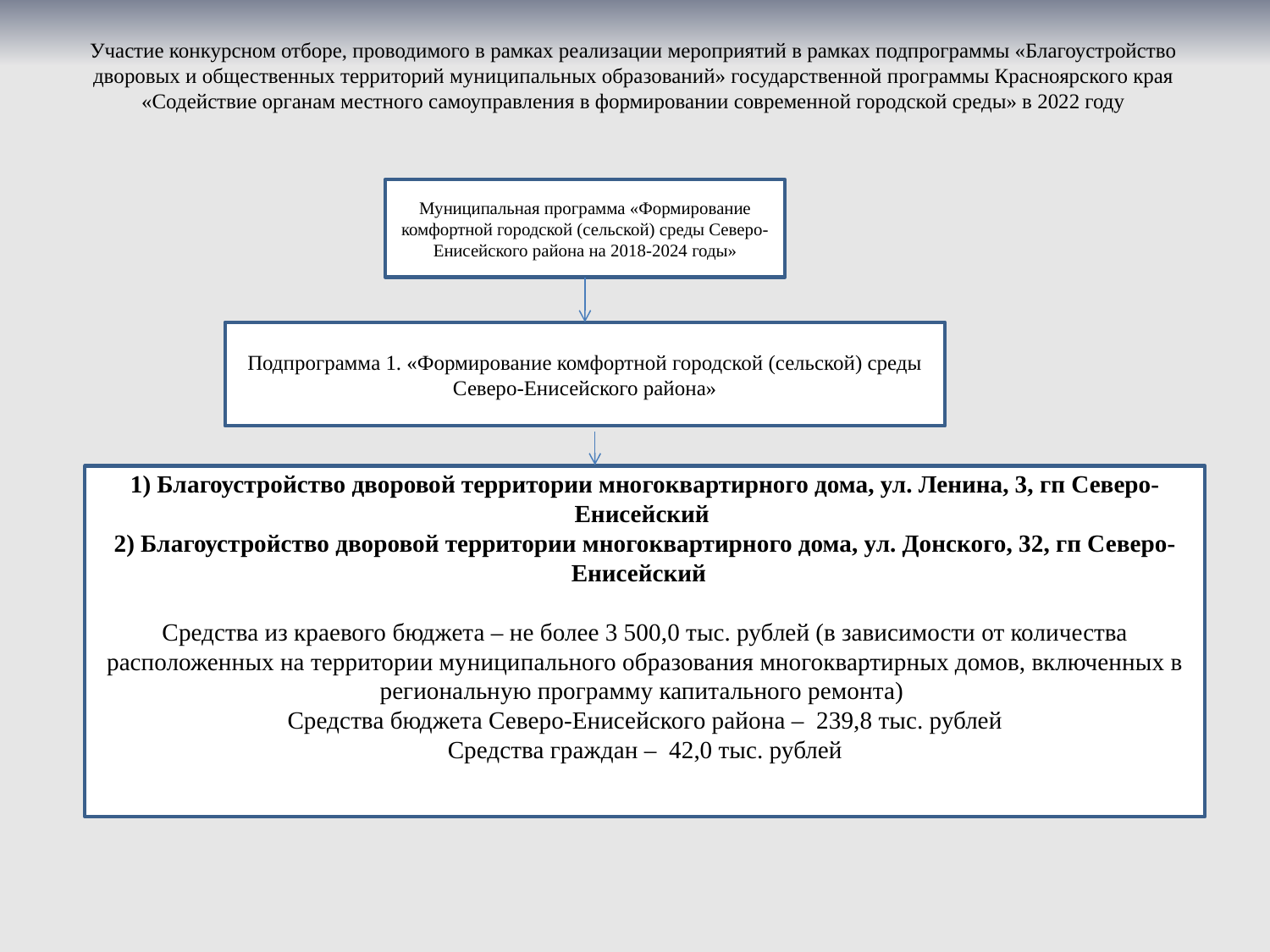

# Участие конкурсном отборе, проводимого в рамках реализации мероприятий в рамках подпрограммы «Благоустройство дворовых и общественных территорий муниципальных образований» государственной программы Красноярского края «Содействие органам местного самоуправления в формировании современной городской среды» в 2022 году
Муниципальная программа «Формирование комфортной городской (сельской) среды Северо-Енисейского района на 2018-2024 годы»
Подпрограмма 1. «Формирование комфортной городской (сельской) среды Северо-Енисейского района»
1) Благоустройство дворовой территории многоквартирного дома, ул. Ленина, 3, гп Северо-Енисейский
2) Благоустройство дворовой территории многоквартирного дома, ул. Донского, 32, гп Северо-Енисейский

Средства из краевого бюджета – не более 3 500,0 тыс. рублей (в зависимости от количества расположенных на территории муниципального образования многоквартирных домов, включенных в региональную программу капитального ремонта)
Средства бюджета Северо-Енисейского района –  239,8 тыс. рублей
Средства граждан –  42,0 тыс. рублей